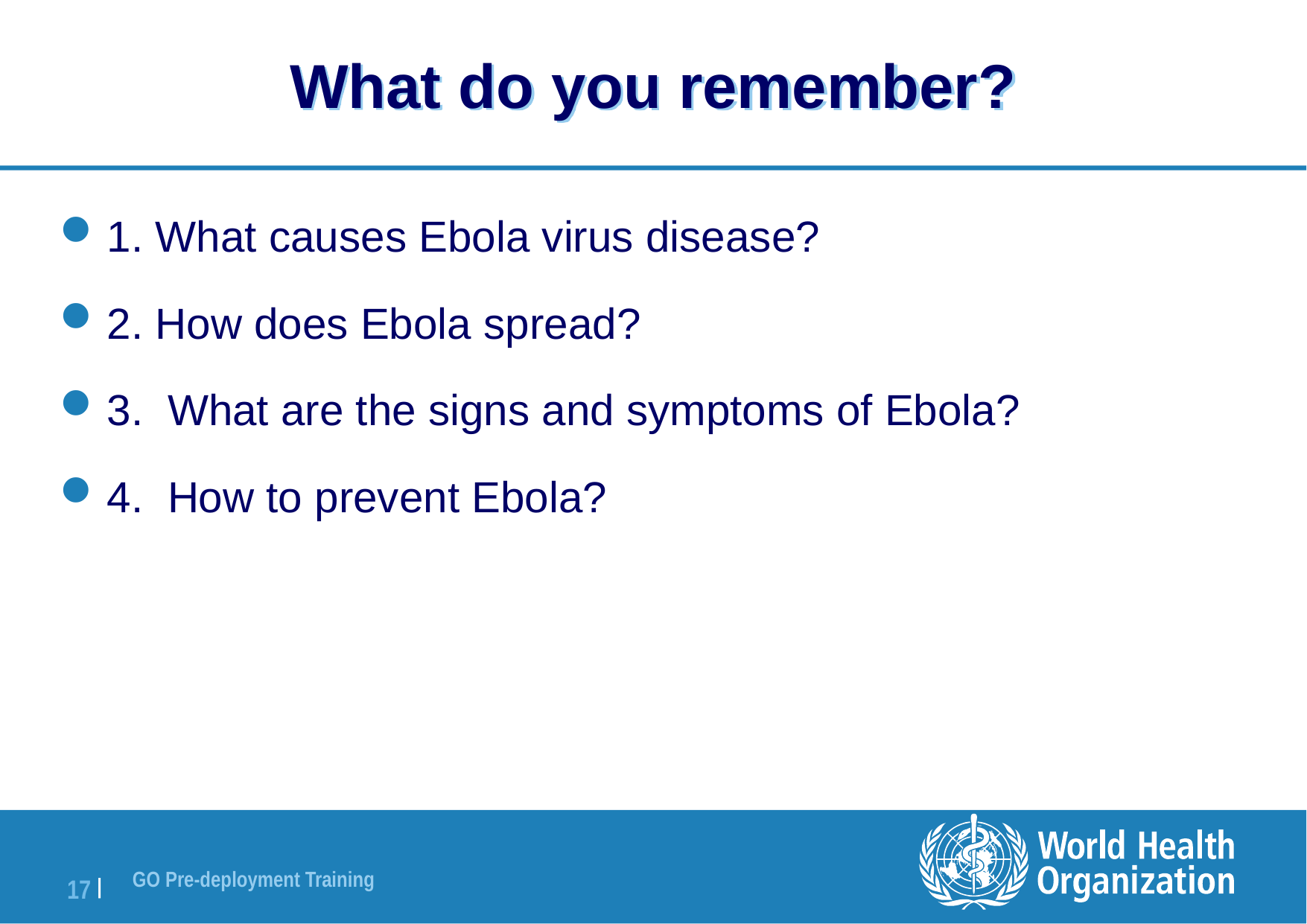

# What do you remember?
1. What causes Ebola virus disease?
2. How does Ebola spread?
3.  What are the signs and symptoms of Ebola?
4.  How to prevent Ebola?